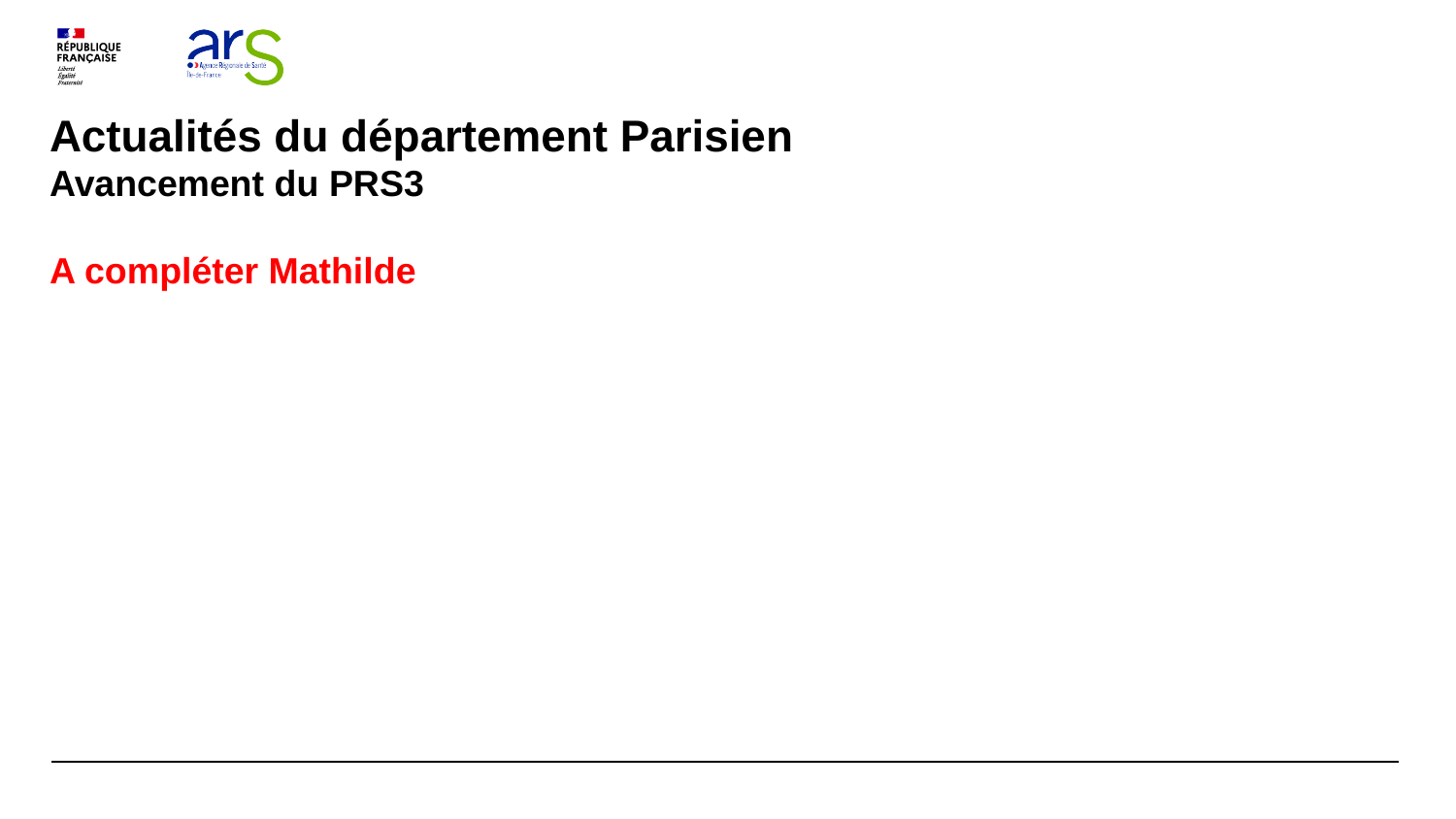

Actualités du département Parisien
Avancement du PRS3

A compléter Mathilde